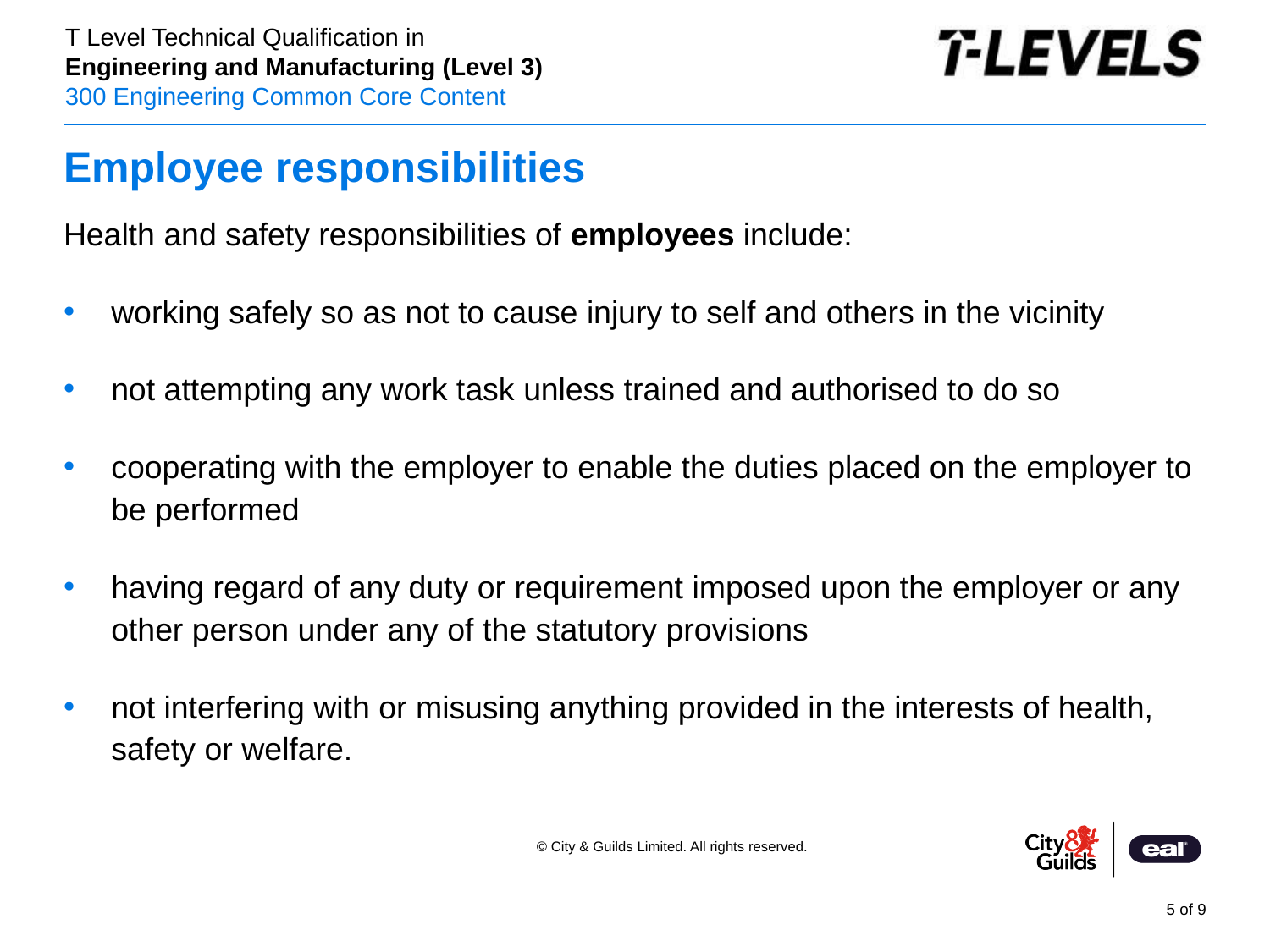

# Employee responsibilities
Health and safety responsibilities of employees include:
working safely so as not to cause injury to self and others in the vicinity
not attempting any work task unless trained and authorised to do so
cooperating with the employer to enable the duties placed on the employer to be performed
having regard of any duty or requirement imposed upon the employer or any other person under any of the statutory provisions
not interfering with or misusing anything provided in the interests of health, safety or welfare.